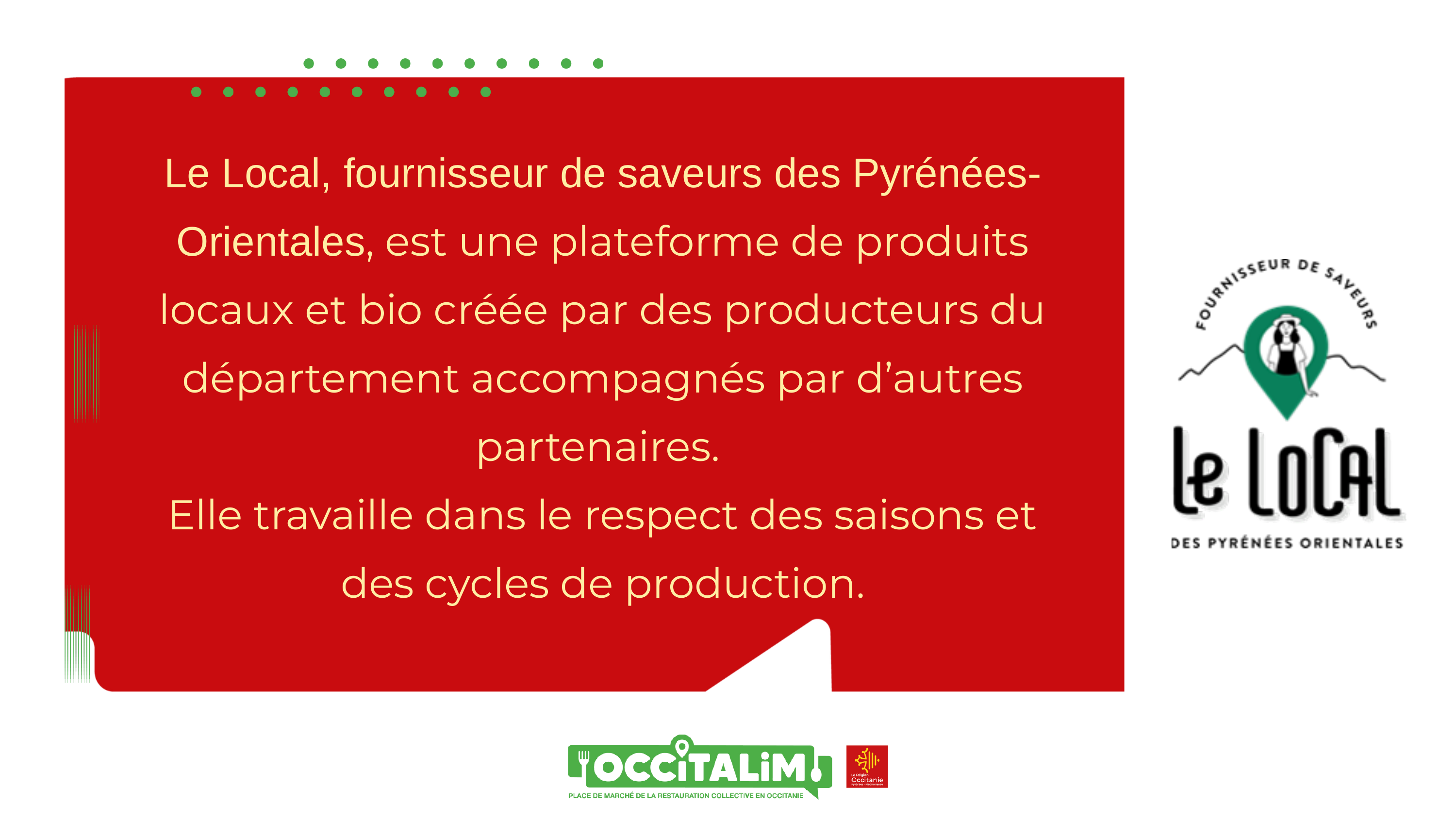

Le Local, fournisseur de saveurs des Pyrénées-Orientales, est une plateforme de produits locaux et bio créée par des producteurs du département accompagnés par d’autres partenaires.
Elle travaille dans le respect des saisons et des cycles de production.